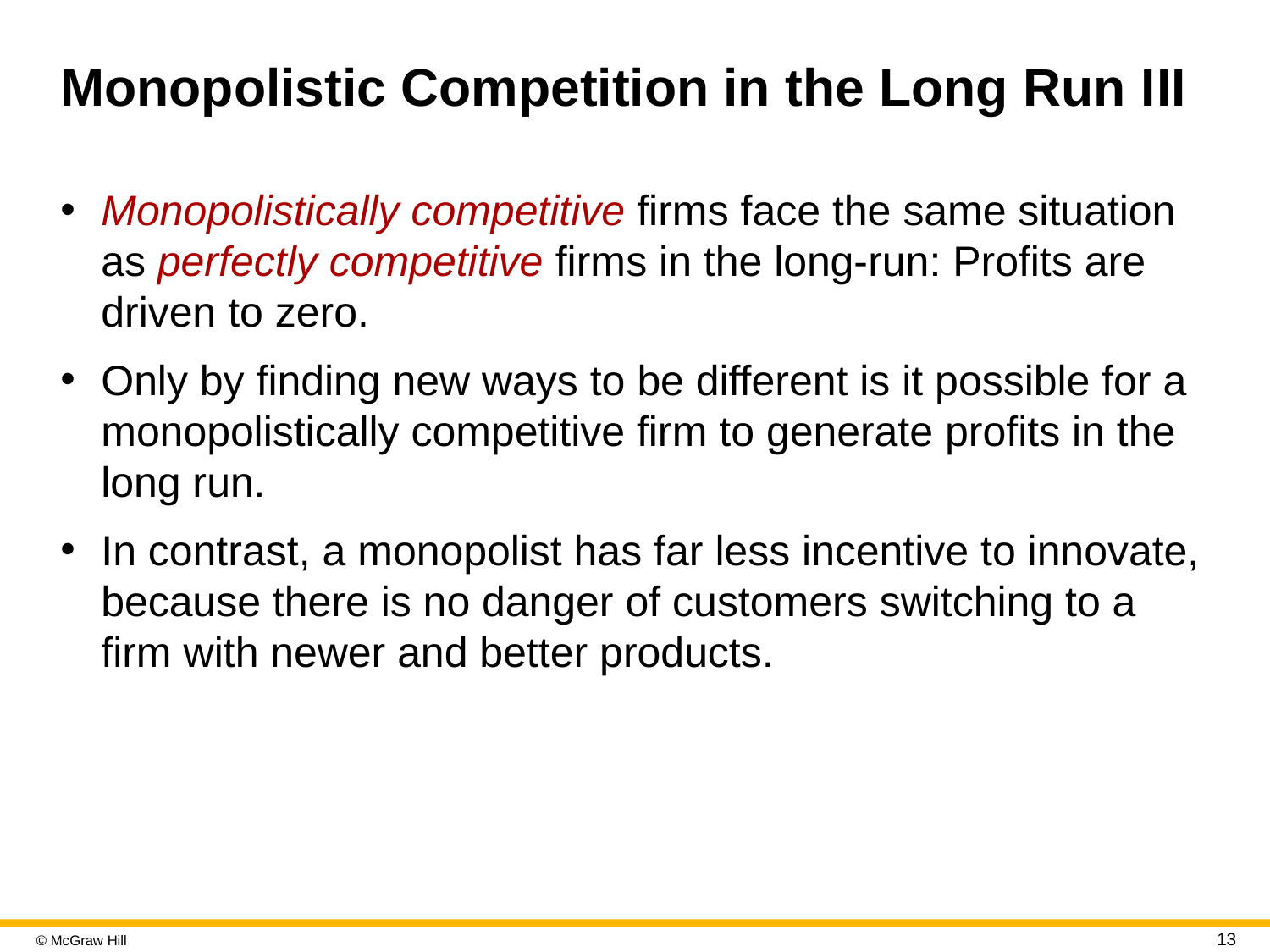

# Monopolistic Competition in the Long Run I I I
Monopolistically competitive firms face the same situation as perfectly competitive firms in the long-run: Profits are driven to zero.
Only by finding new ways to be different is it possible for a monopolistically competitive firm to generate profits in the long run.
In contrast, a monopolist has far less incentive to innovate, because there is no danger of customers switching to a firm with newer and better products.